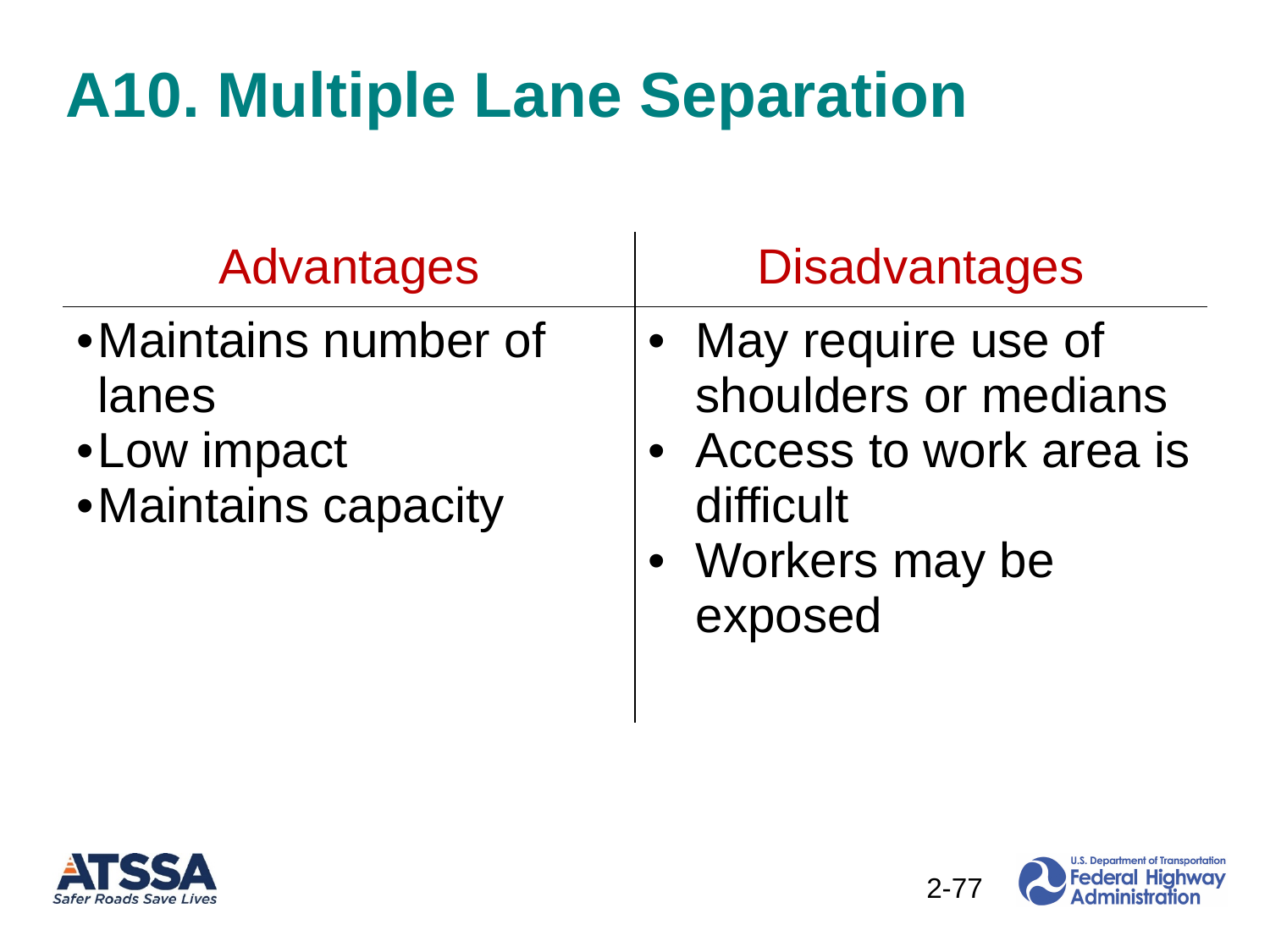

# A10. Multiple Lane Separation
| Advantages | Disadvantages |
| --- | --- |
| Maintains number of lanes Low impact Maintains capacity | May require use of shoulders or medians Access to work area is difficult Workers may be exposed |